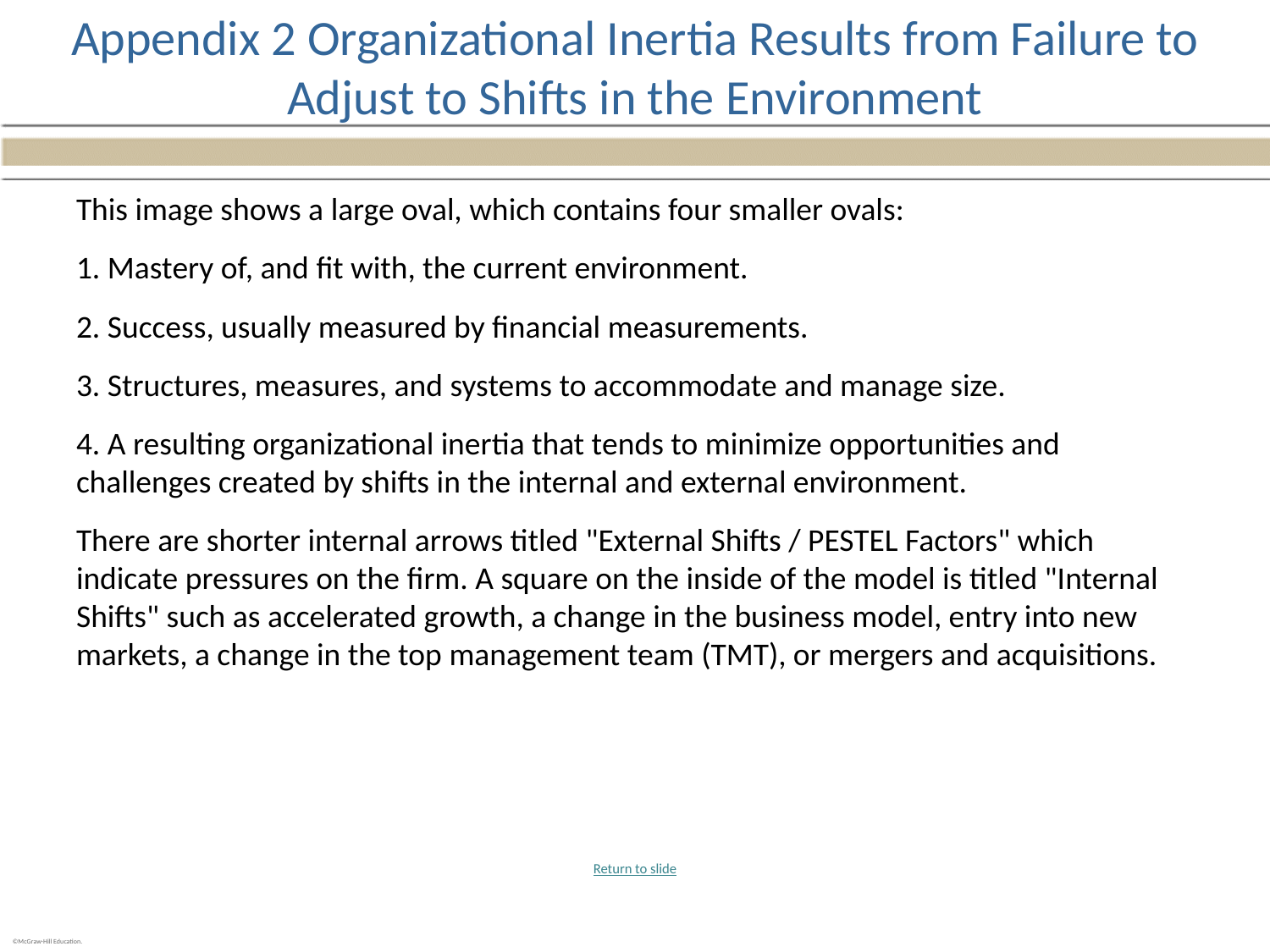

# Appendix 2 Organizational Inertia Results from Failure to Adjust to Shifts in the Environment
This image shows a large oval, which contains four smaller ovals:
1. Mastery of, and fit with, the current environment.
2. Success, usually measured by financial measurements.
3. Structures, measures, and systems to accommodate and manage size.
4. A resulting organizational inertia that tends to minimize opportunities and challenges created by shifts in the internal and external environment.
There are shorter internal arrows titled "External Shifts / PESTEL Factors" which indicate pressures on the firm. A square on the inside of the model is titled "Internal Shifts" such as accelerated growth, a change in the business model, entry into new markets, a change in the top management team (TMT), or mergers and acquisitions.
Return to slide